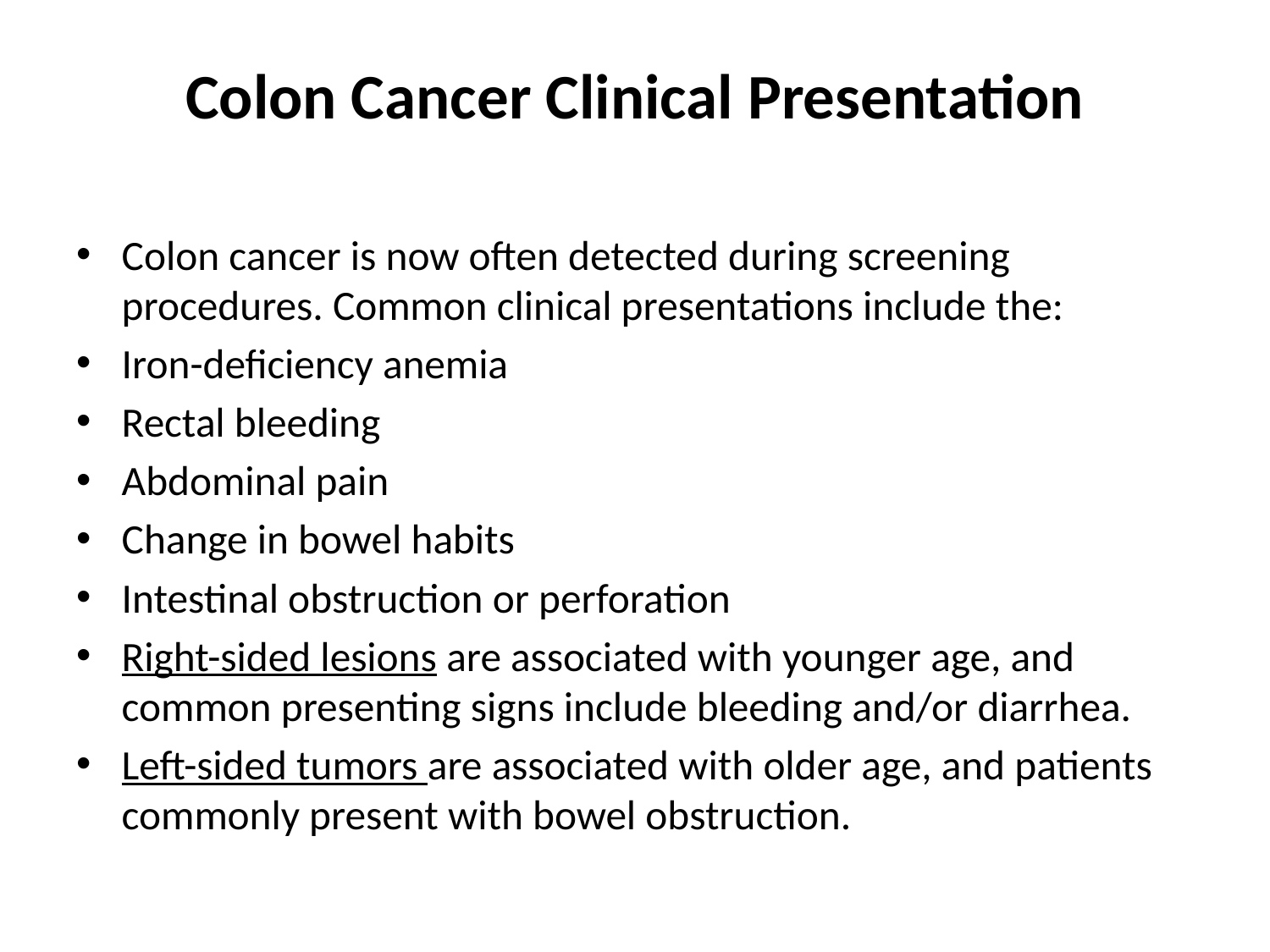

# Colon Cancer Clinical Presentation
Colon cancer is now often detected during screening procedures. Common clinical presentations include the:
Iron-deficiency anemia
Rectal bleeding
Abdominal pain
Change in bowel habits
Intestinal obstruction or perforation
Right-sided lesions are associated with younger age, and common presenting signs include bleeding and/or diarrhea.
Left-sided tumors are associated with older age, and patients commonly present with bowel obstruction.